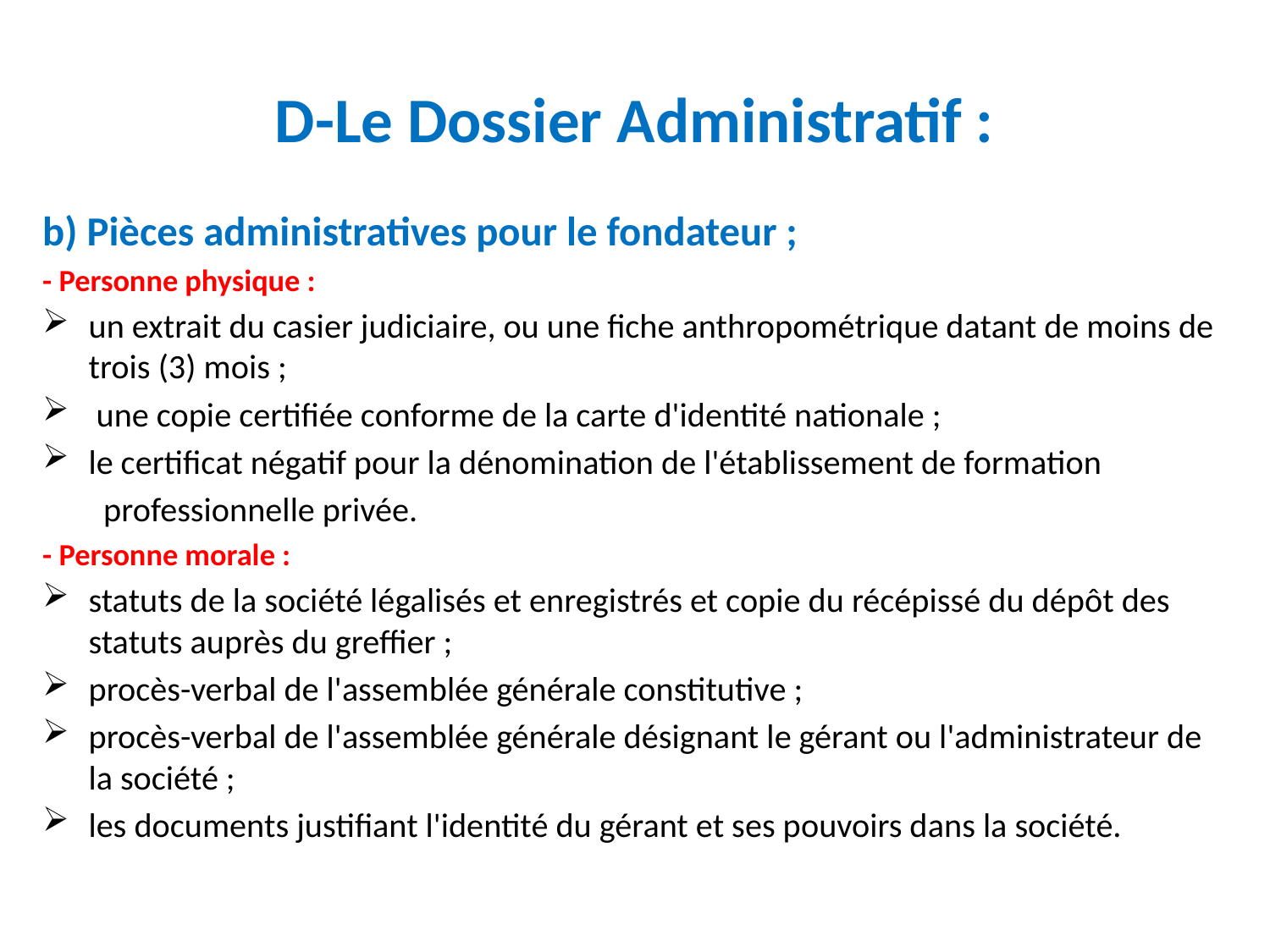

# D-Le Dossier Administratif :
b) Pièces administratives pour le fondateur ;
- Personne physique :
un extrait du casier judiciaire, ou une fiche anthropométrique datant de moins de trois (3) mois ;
 une copie certifiée conforme de la carte d'identité nationale ;
le certificat négatif pour la dénomination de l'établissement de formation
        professionnelle privée.
- Personne morale :
statuts de la société légalisés et enregistrés et copie du récépissé du dépôt des statuts auprès du greffier ;
procès-verbal de l'assemblée générale constitutive ;
procès-verbal de l'assemblée générale désignant le gérant ou l'administrateur de la société ;
les documents justifiant l'identité du gérant et ses pouvoirs dans la société.